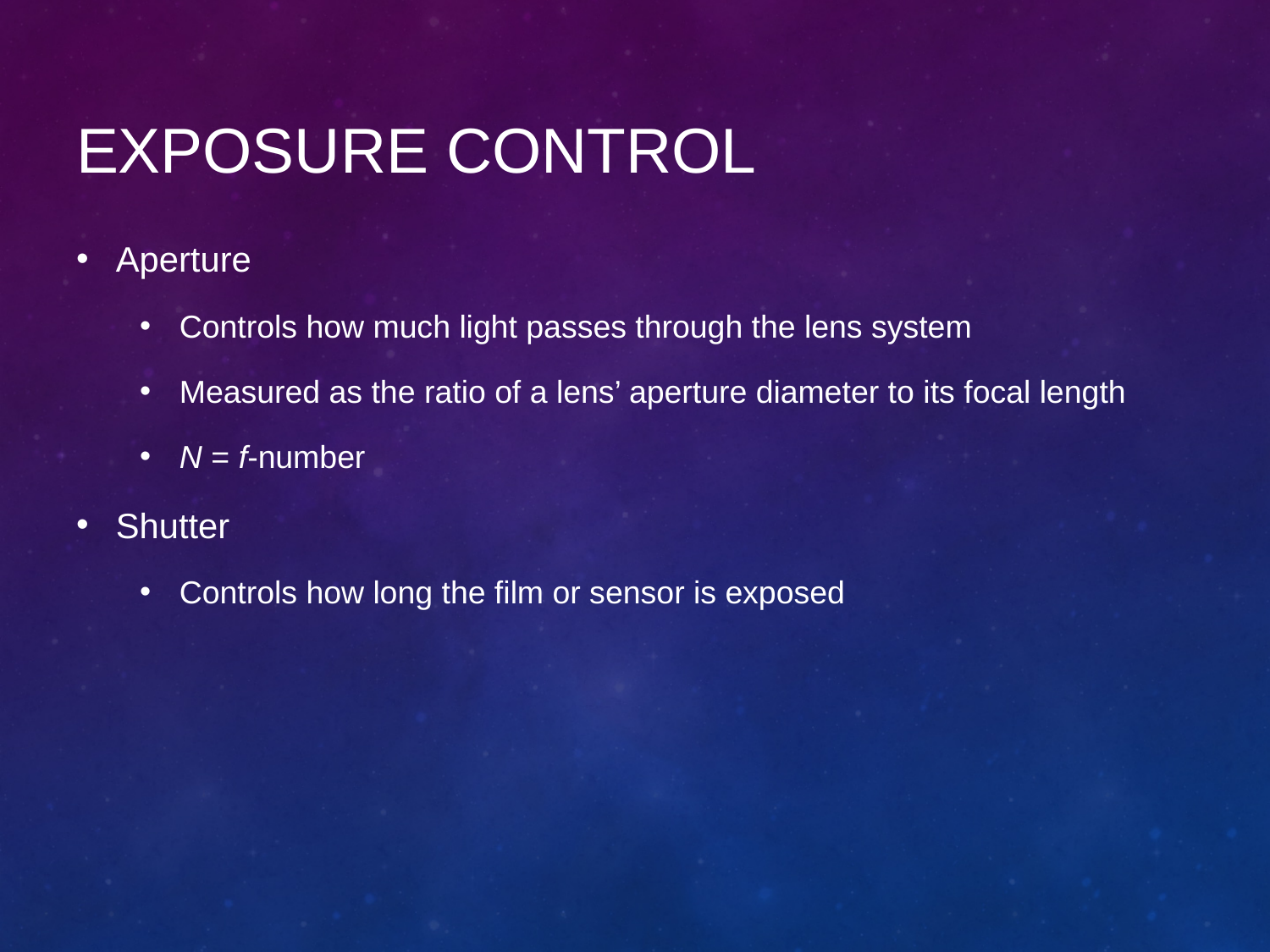

# Exposure Control
Aperture
Controls how much light passes through the lens system
Measured as the ratio of a lens’ aperture diameter to its focal length
N = f-number
Shutter
Controls how long the film or sensor is exposed